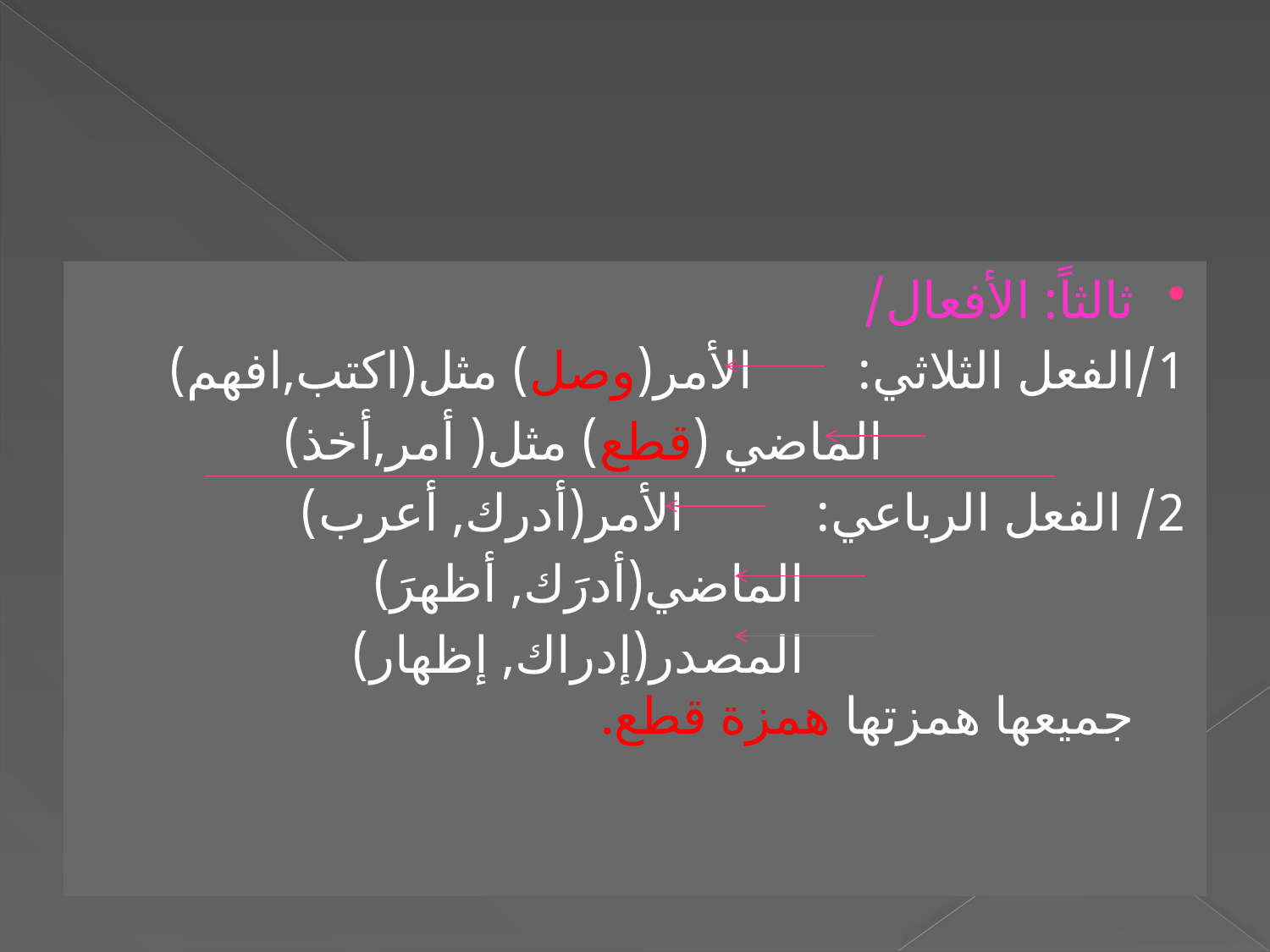

#
ثالثاً: الأفعال/
1/الفعل الثلاثي:        الأمر(وصل) مثل(اكتب,افهم)
                       الماضي (قطع) مثل( أمر,أخذ)
2/ الفعل الرباعي:          الأمر(أدرك, أعرب)
                             الماضي(أدرَك, أظهرَ)
                             المصدر(إدراك, إظهار)               جميعها همزتها همزة قطع.